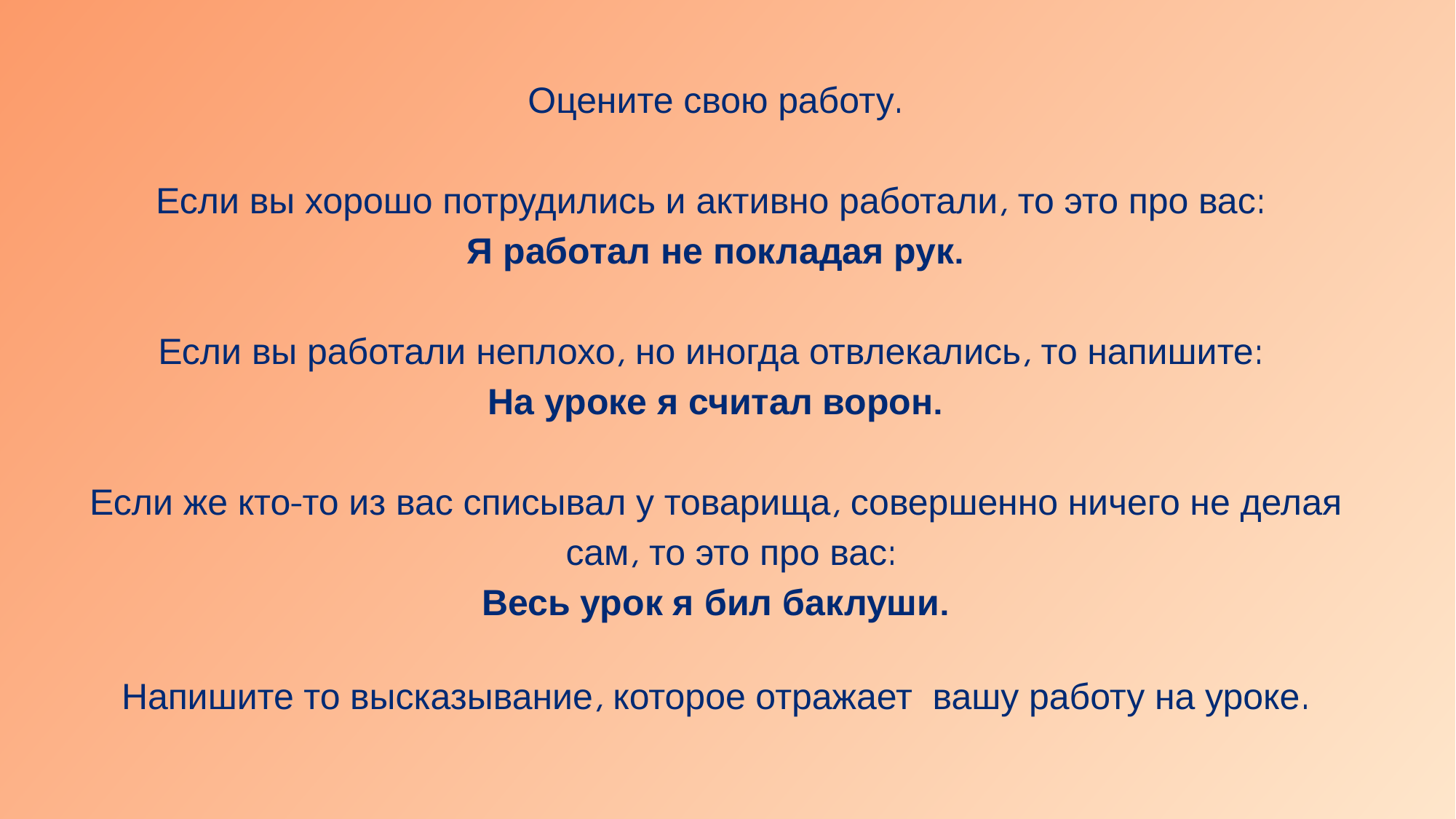

Оцените свою работу.

Если вы хорошо потрудились и активно работали, то это про вас:
Я работал не покладая рук.

Если вы работали неплохо, но иногда отвлекались, то напишите:
На уроке я считал ворон.

Если же кто-то из вас списывал у товарища, совершенно ничего не делая сам, то это про вас:
Весь урок я бил баклуши.

Напишите то высказывание, которое отражает  вашу работу на уроке.